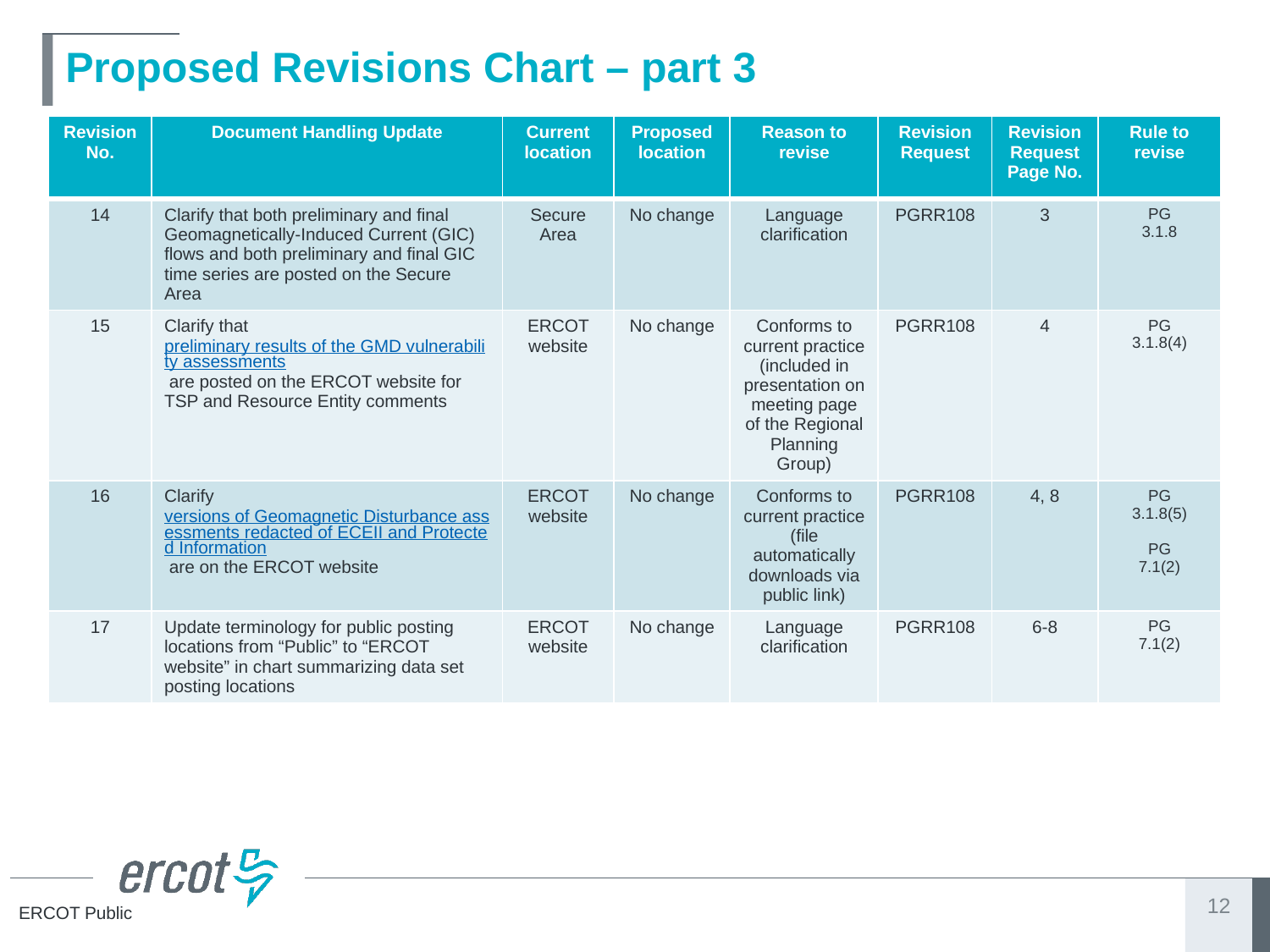

# Proposed Revisions Chart – part 3
| Revision No. | Document Handling Update | Current location | Proposed location | Reason to revise | Revision Request | Revision Request Page No. | Rule to revise |
| --- | --- | --- | --- | --- | --- | --- | --- |
| 14 | Clarify that both preliminary and final Geomagnetically-Induced Current (GIC) flows and both preliminary and final GIC time series are posted on the Secure Area | Secure Area | No change | Language clarification | PGRR108 | 3 | PG 3.1.8 |
| 15 | Clarify that preliminary results of the GMD vulnerability assessments are posted on the ERCOT website for TSP and Resource Entity comments | ERCOT website | No change | Conforms to current practice (included in presentation on meeting page of the Regional Planning Group) | PGRR108 | 4 | PG 3.1.8(4) |
| 16 | Clarify versions of Geomagnetic Disturbance assessments redacted of ECEII and Protected Information are on the ERCOT website | ERCOT website | No change | Conforms to current practice (file automatically downloads via public link) | PGRR108 | 4, 8 | PG 3.1.8(5) PG 7.1(2) |
| 17 | Update terminology for public posting locations from “Public” to “ERCOT website” in chart summarizing data set posting locations | ERCOT website | No change | Language clarification | PGRR108 | 6-8 | PG 7.1(2) |
12